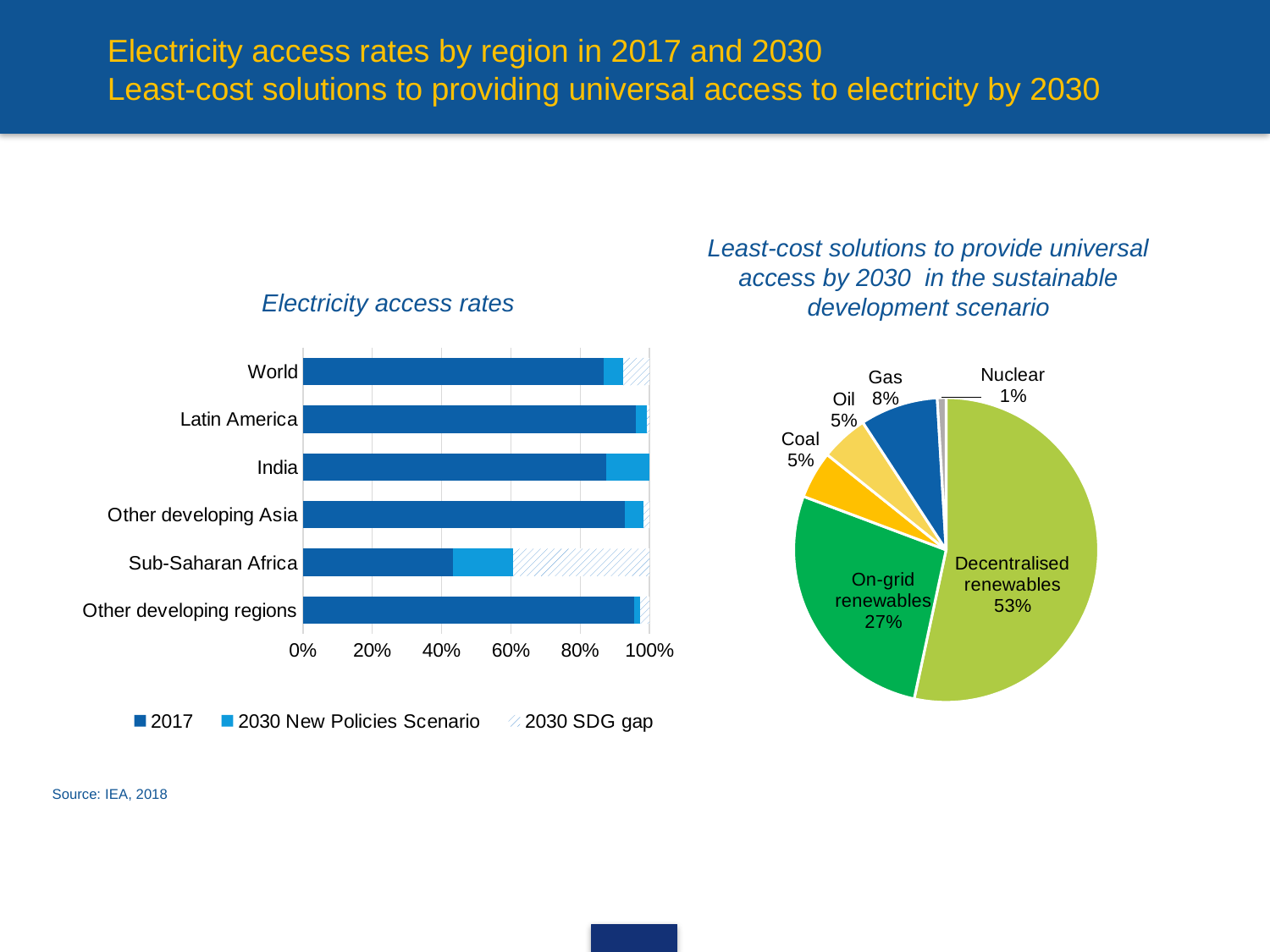

Electricity access rates by region in 2017 and 2030
Least-cost solutions to providing universal access to electricity by 2030
Least-cost solutions to provide universal access by 2030  in the sustainable development scenario
Electricity access rates

### Chart

| Category | 2017 | 2030 New Policies Scenario | 2030 SDG gap |
|---|---|---|---|
| Other developing regions | 0.955555814251292 | 0.0176310269247355 | 0.0268131588239722 |
| Sub-Saharan Africa | 0.433381988232731 | 0.17250880866122 | 0.394109203106049 |
| Other developing Asia | 0.928245341012454 | 0.0535318109910812 | 0.0182228479964645 |
| India | 0.874683 | 0.125317 | 0.0 |
| Latin America | 0.959863338917075 | 0.0319885129347767 | 0.00814814814814801 |
| World | 0.867950005314589 | 0.0557987893211508 | 0.0762512053642599 |

### Chart

| Category | Sustainable Development Scenario |
|---|---|
| Decentralised renewables | 0.51197449856844 |
| On-grid renewables | 0.262369744179089 |
| Coal | 0.0483213945637258 |
| Oil | 0.0483213945637258 |
| Gas | 0.0793752018733043 |
| Nuclear | 0.0089614853489191 |
Source: IEA, 2018